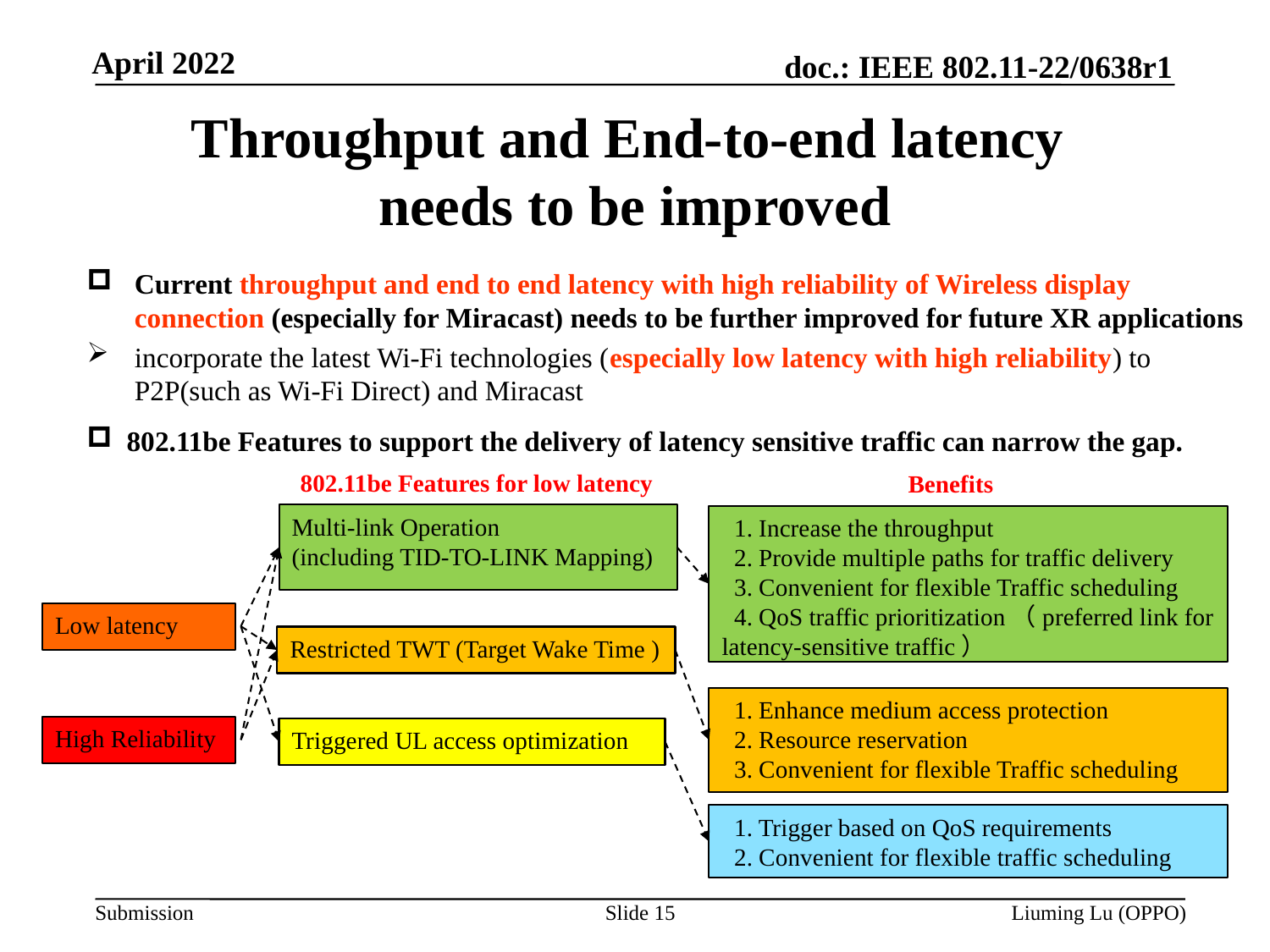

# Throughput and End-to-end latency needs to be improved
Current throughput and end to end latency with high reliability of Wireless display connection (especially for Miracast) needs to be further improved for future XR applications
incorporate the latest Wi-Fi technologies (especially low latency with high reliability) to P2P(such as Wi-Fi Direct) and Miracast

802.11be Features to support the delivery of latency sensitive traffic can narrow the gap.

802.11be Features for low latency
Benefits
Multi-link Operation
(including TID-TO-LINK Mapping)
  1. Increase the throughput
  2. Provide multiple paths for traffic delivery
  3. Convenient for flexible Traffic scheduling
  4. QoS traffic prioritization（preferred link for latency-sensitive traffic）
Low latency
Restricted TWT (Target Wake Time )
  1. Enhance medium access protection
  2. Resource reservation
  3. Convenient for flexible Traffic scheduling

High Reliability
Triggered UL access optimization
  1. Trigger based on QoS requirements
  2. Convenient for flexible traffic scheduling

Slide 15
Liuming Lu (OPPO)